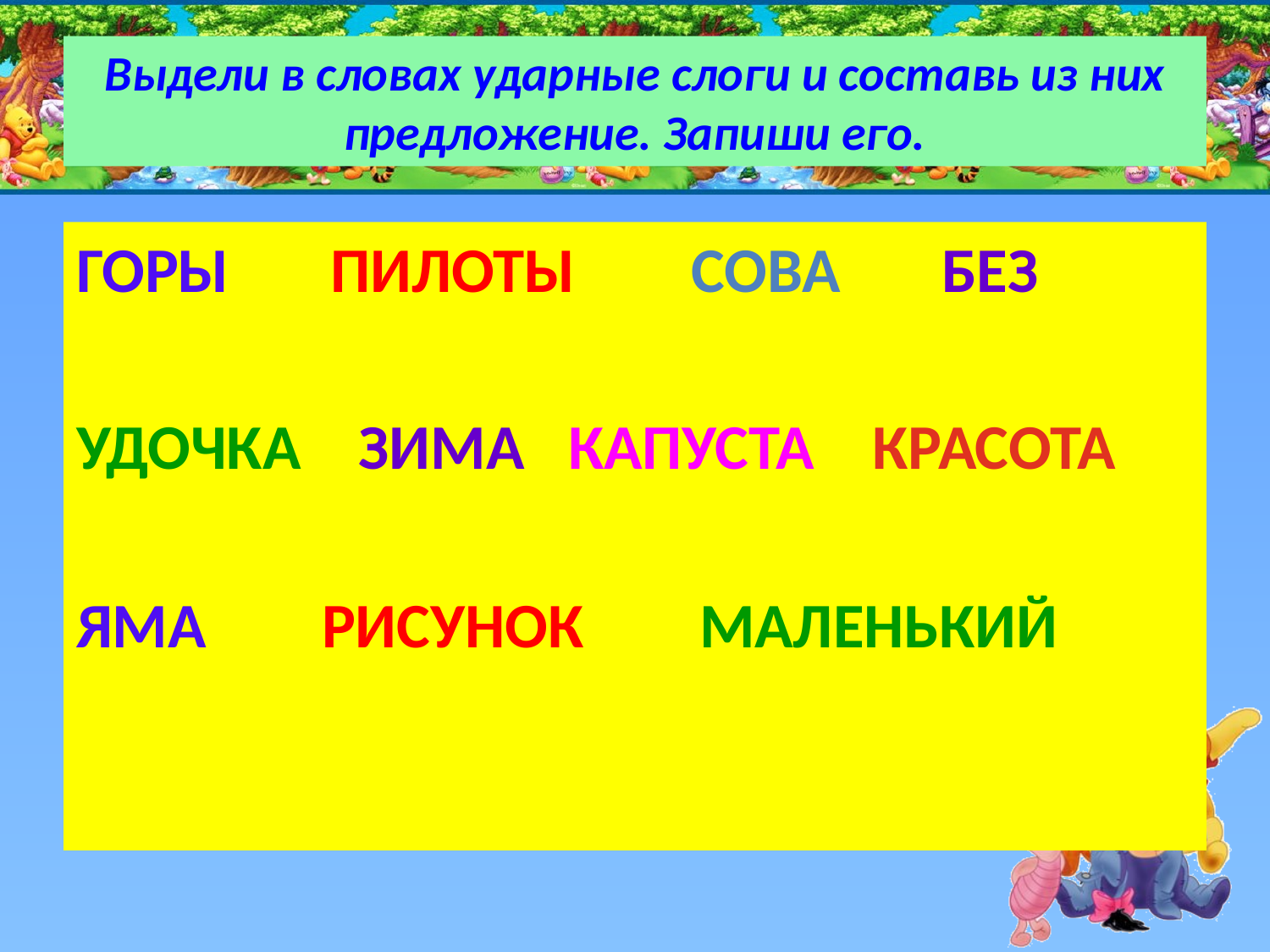

ГОРЫ       ПИЛОТЫ        СОВА       БЕЗ

УДОЧКА    ЗИМА   КАПУСТА    КРАСОТА

ЯМА        РИСУНОК        МАЛЕНЬКИЙ

Выдели в словах ударные слоги и составь из них предложение. Запиши его.